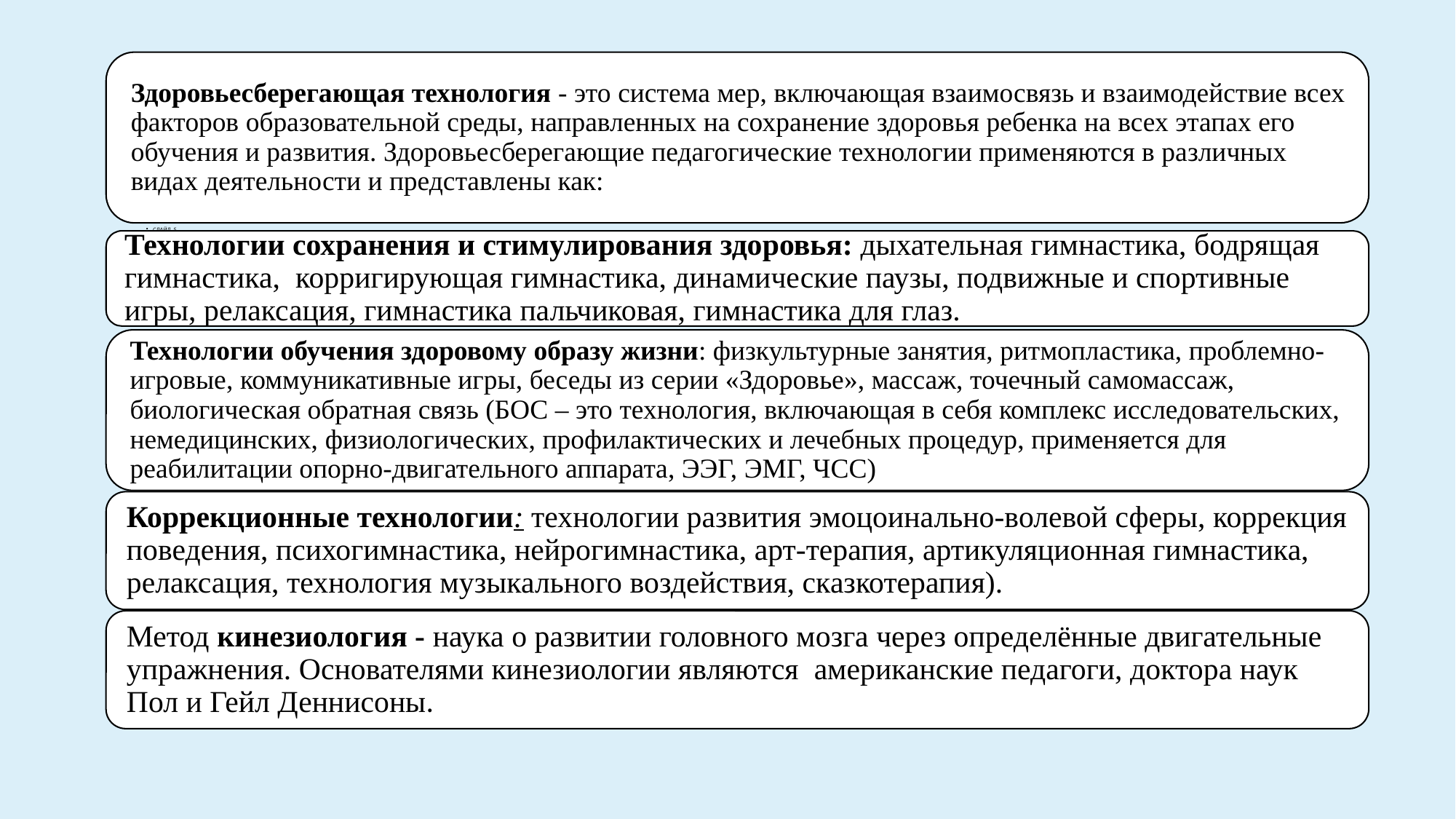

Здоровьесберегающая технология - это система мер, включающая взаимосвязь и взаимодействие всех факторов образовательной среды, направленных на сохранение здоровья ребенка на всех этапах его обучения и развития. Здоровьесберегающие педагогические технологии применяются в различных видах деятельности и представлены как:
СЛАЙД  5
Технологии сохранения и стимулирования здоровья: дыхательная гимнастика, бодрящая гимнастика,  корригирующая гимнастика, динамические паузы, подвижные и спортивные игры, релаксация, гимнастика пальчиковая, гимнастика для глаз.
Технологии обучения здоровому образу жизни: физкультурные занятия, ритмопластика, проблемно-игровые, коммуникативные игры, беседы из серии «Здоровье», массаж, точечный самомассаж, биологическая обратная связь (БОС – это технология, включающая в себя комплекс исследовательских, немедицинских, физиологических, профилактических и лечебных процедур, применяется для реабилитации опорно-двигательного аппарата, ЭЭГ, ЭМГ, ЧСС)
Коррекционные технологии: технологии развития эмоцоинально-волевой сферы, коррекция поведения, психогимнастика, нейрогимнастика, арт-терапия, артикуляционная гимнастика, релаксация, технология музыкального воздействия, сказкотерапия).
Метод кинезиология - наука о развитии головного мозга через определённые двигательные упражнения. Основателями кинезиологии являются  американские педагоги, доктора наук Пол и Гейл Деннисоны.
#